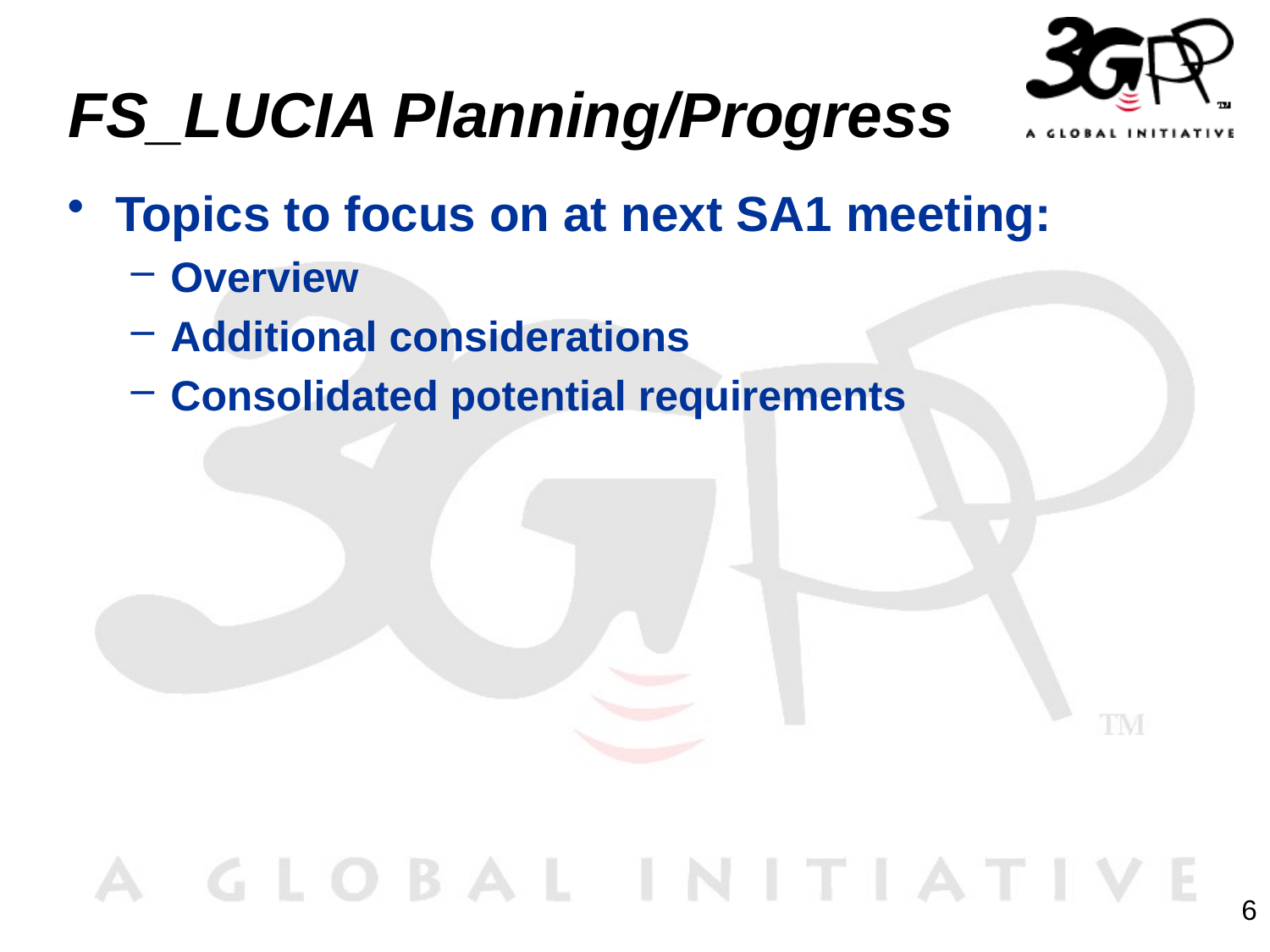

# FS_LUCIA Planning/Progress
Topics to focus on at next SA1 meeting:
Overview
Additional considerations
Consolidated potential requirements
6